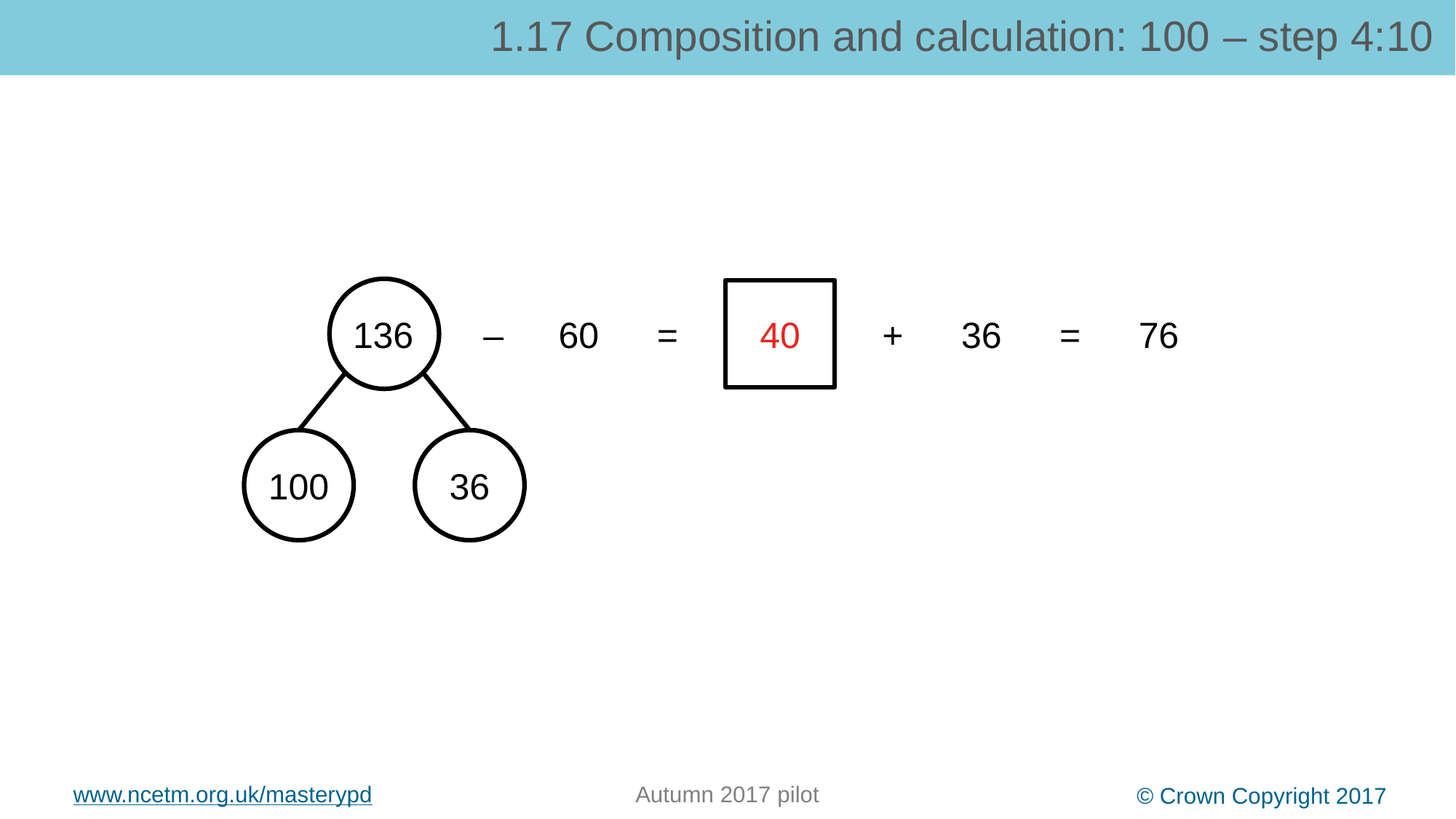

1.17 Composition and calculation: 100 – step 4:10

136
–
60
=
40
+
36
=
76

100
36